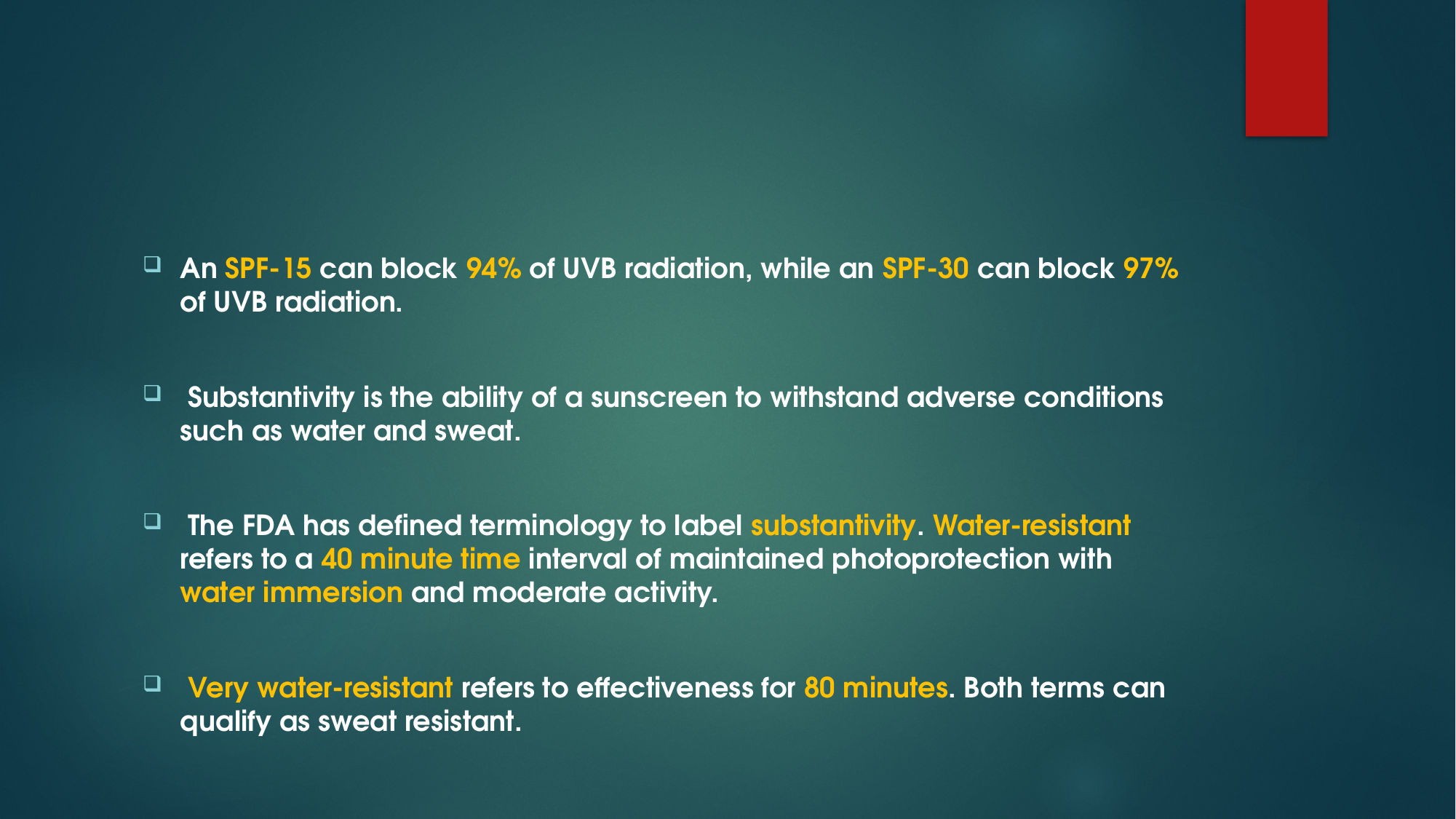

#
An SPF-15 can block 94% of UVB radiation, while an SPF-30 can block 97% of UVB radiation.

 Substantivity is the ability of a sunscreen to withstand adverse conditions such as water and sweat.

 The FDA has defined terminology to label substantivity. Water-resistant refers to a 40 minute time interval of maintained photoprotection with water immersion and moderate activity.

 Very water-resistant refers to effectiveness for 80 minutes. Both terms can qualify as sweat resistant.